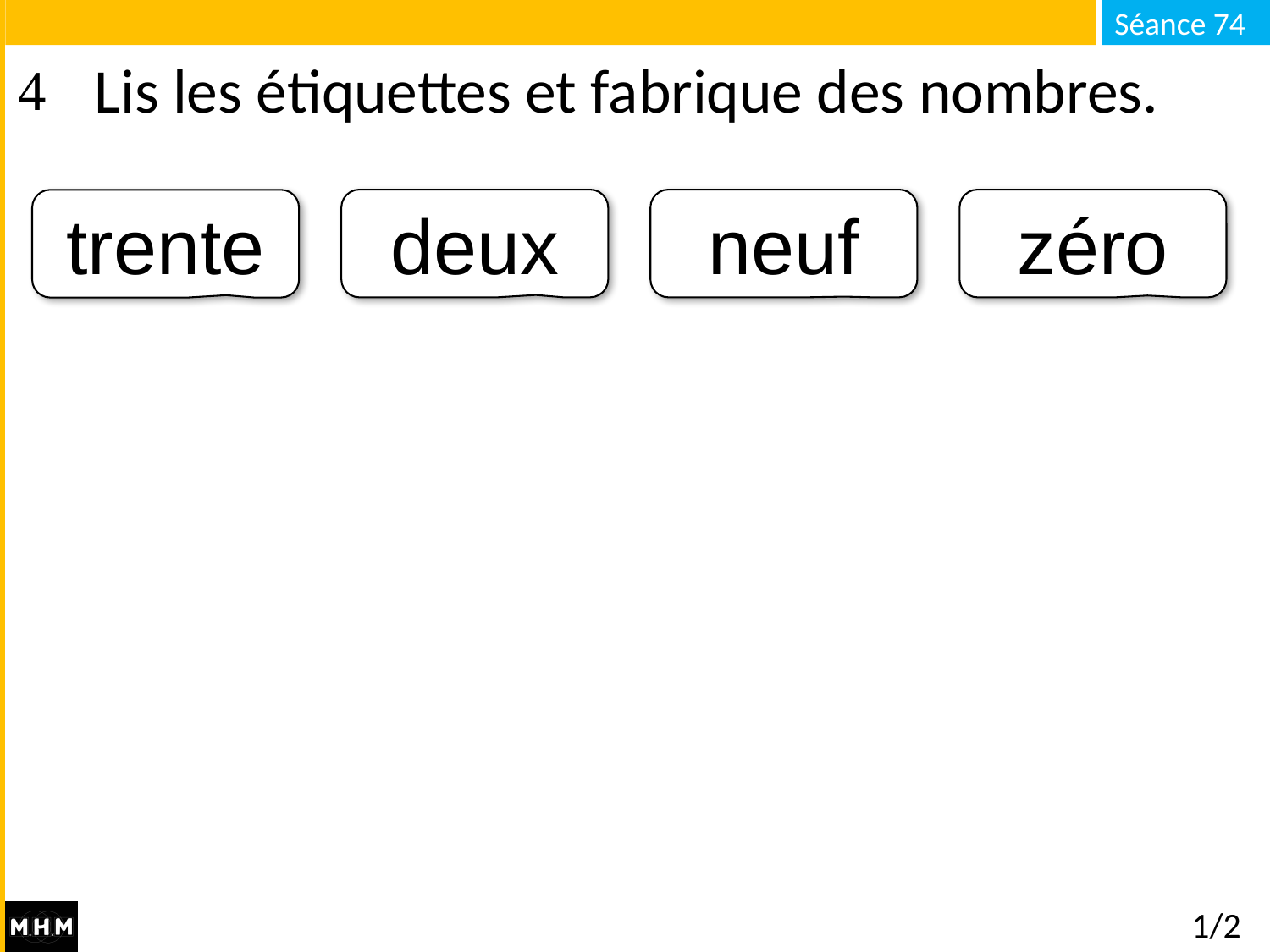

# Lis les étiquettes et fabrique des nombres.
deux
neuf
zéro
trente
1/2